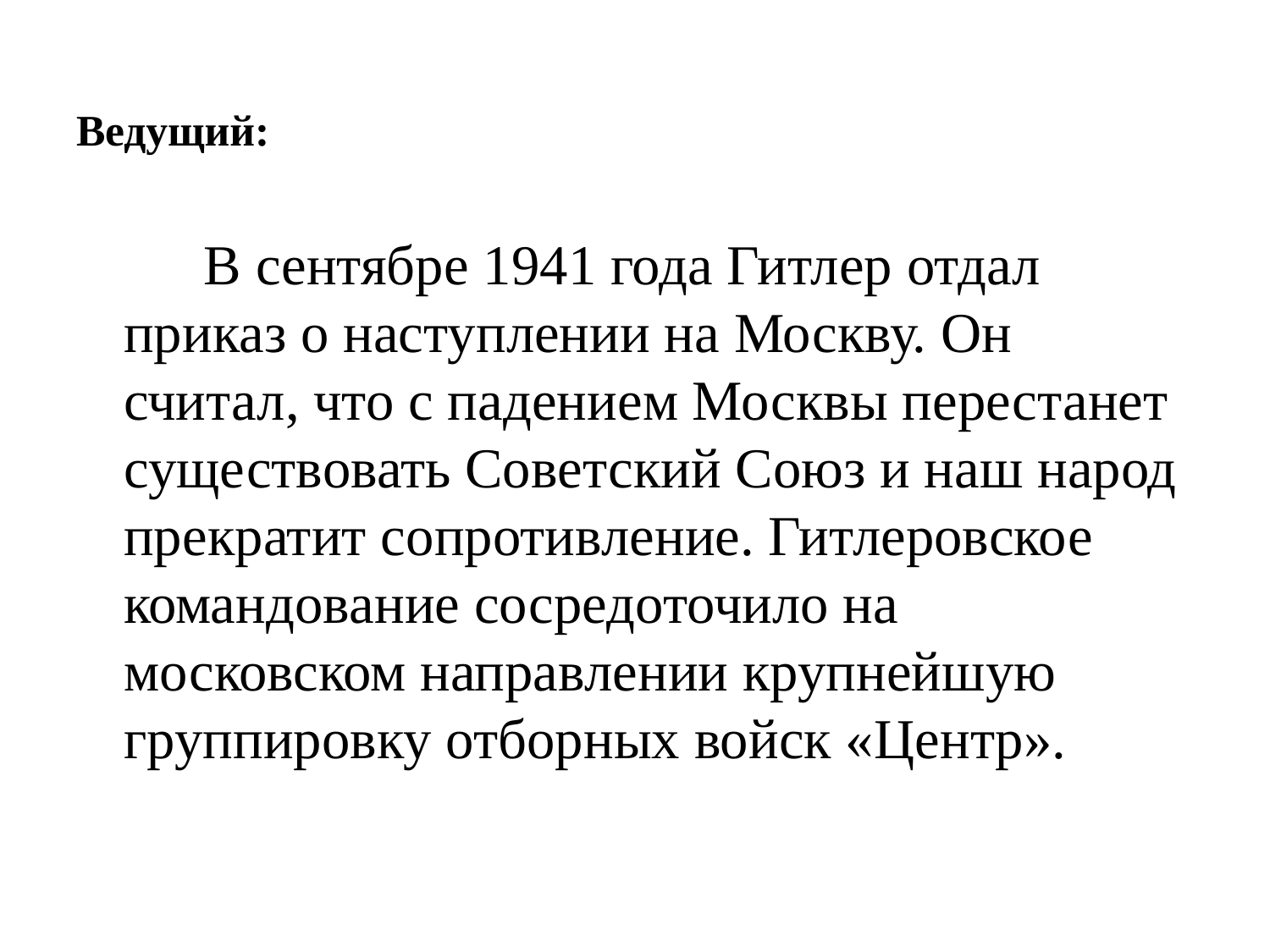

# Ведущий:
         В сентябре 1941 года Гитлер отдал приказ о наступлении на Москву. Он считал, что с падением Москвы перестанет существовать Советский Союз и наш народ прекратит сопротивление. Гитлеровское командование сосредоточило на московском направлении крупнейшую группировку отборных войск «Центр».